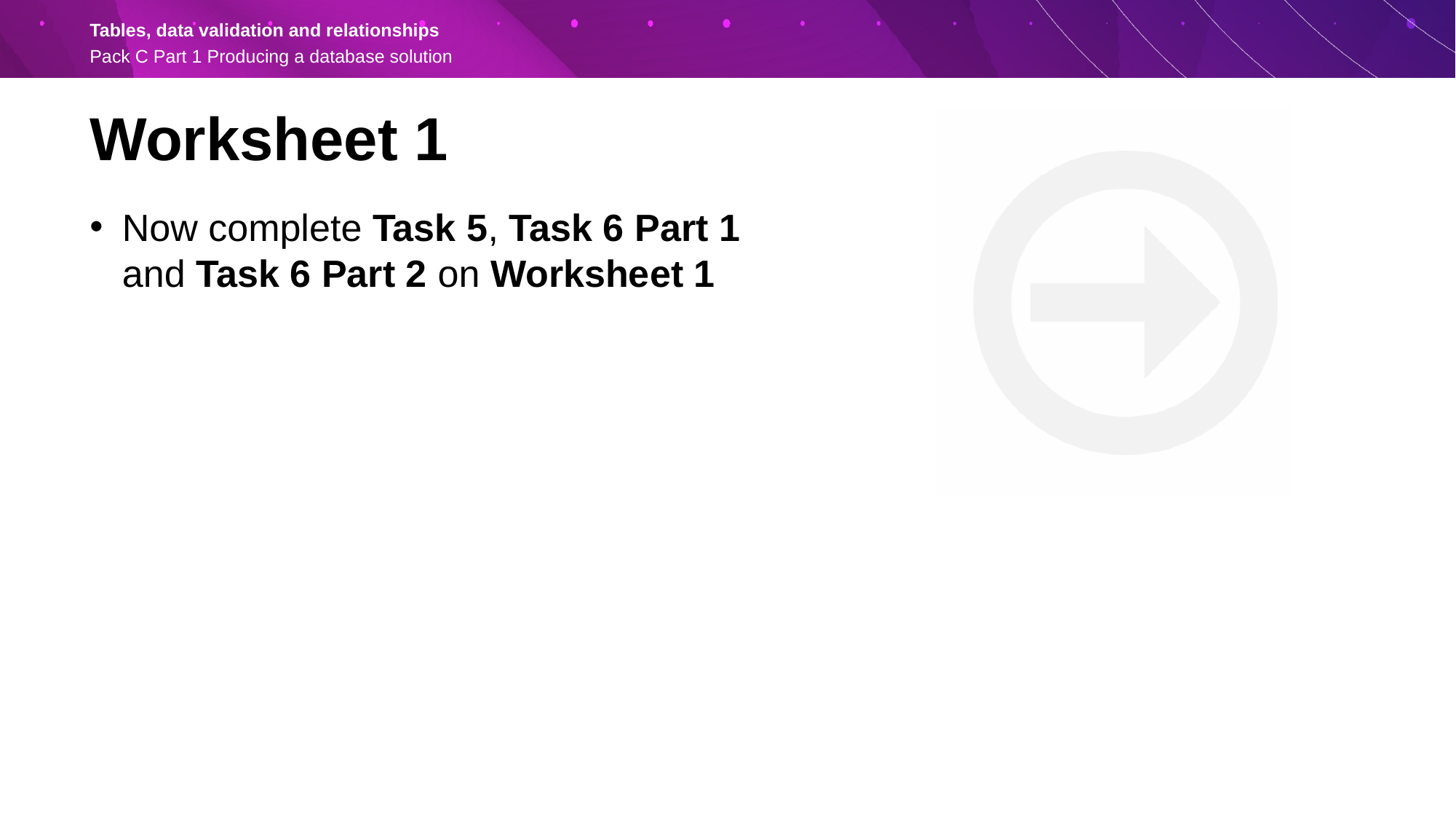

Worksheet 1
Now complete Task 5, Task 6 Part 1
and Task 6 Part 2 on Worksheet 1